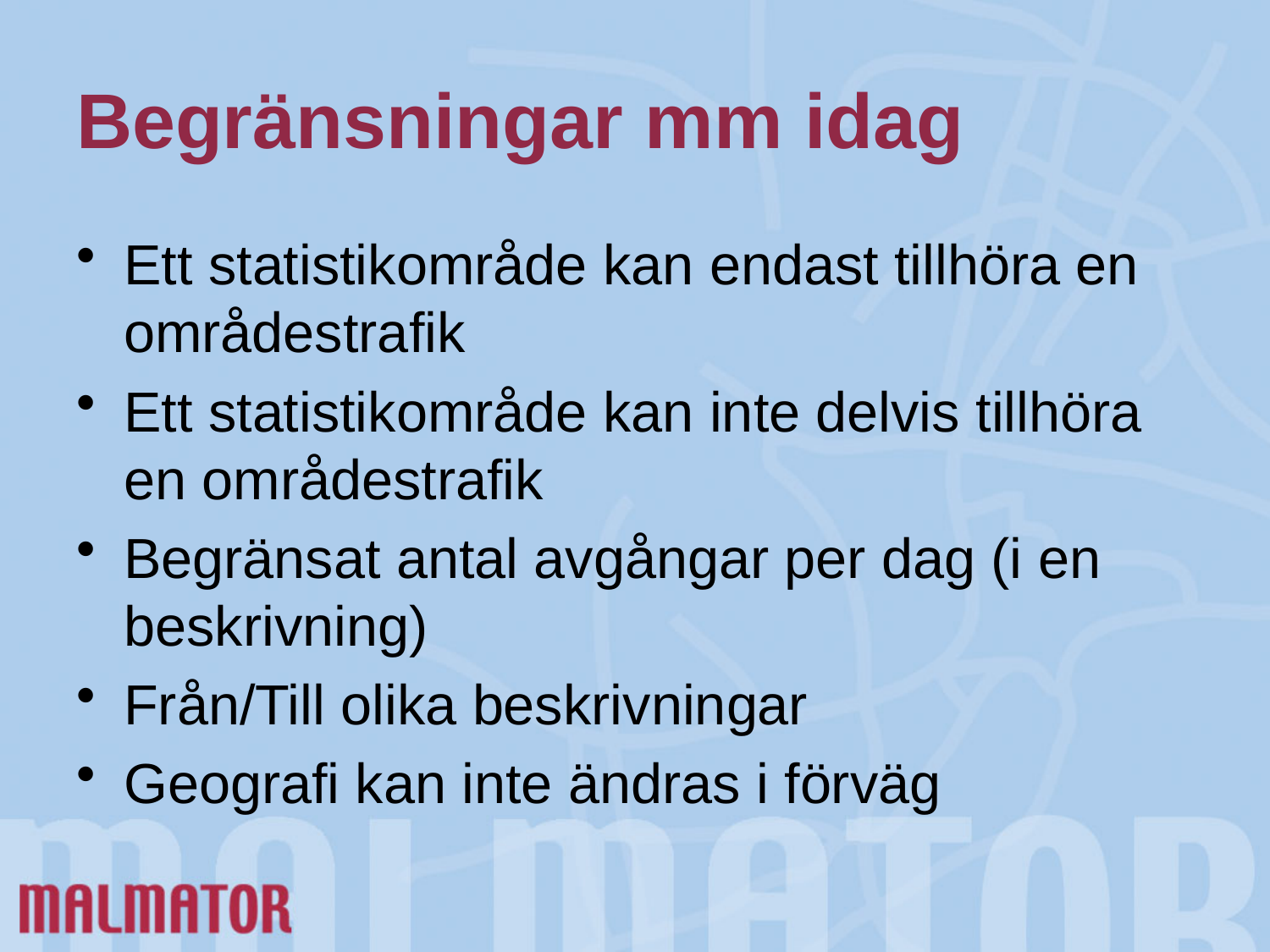

# Begränsningar mm idag
Ett statistikområde kan endast tillhöra en områdestrafik
Ett statistikområde kan inte delvis tillhöra en områdestrafik
Begränsat antal avgångar per dag (i en beskrivning)
Från/Till olika beskrivningar
Geografi kan inte ändras i förväg